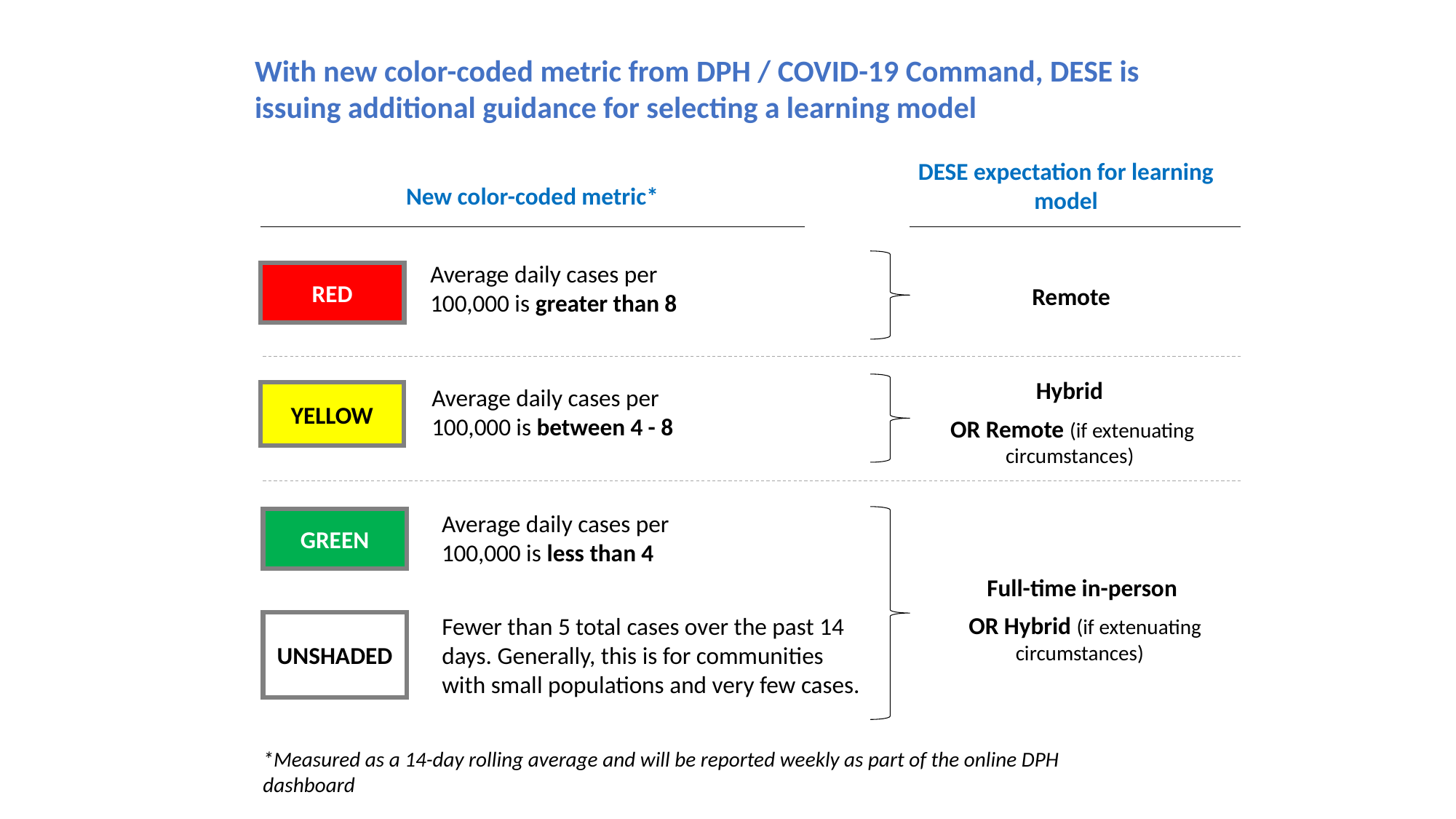

# With new color-coded metric from DPH / COVID-19 Command, DESE is issuing additional guidance for selecting a learning model

With new color-coded metric from DPH / COVID-19 Command, DESE is issuing additional guidance for selecting a learning model
DESE expectation for learning model
New color-coded metric*

Average daily cases per 100,000 is greater than 8
RED
Remote

Hybrid
OR Remote (if extenuating circumstances)
YELLOW
Average daily cases per 100,000 is between 4 - 8

GREEN
Average daily cases per 100,000 is less than 4
Full-time in-person
 OR Hybrid (if extenuating circumstances)
Fewer than 5 total cases over the past 14 days. Generally, this is for communities with small populations and very few cases.
UNSHADED
*Measured as a 14-day rolling average and will be reported weekly as part of the online DPH dashboard